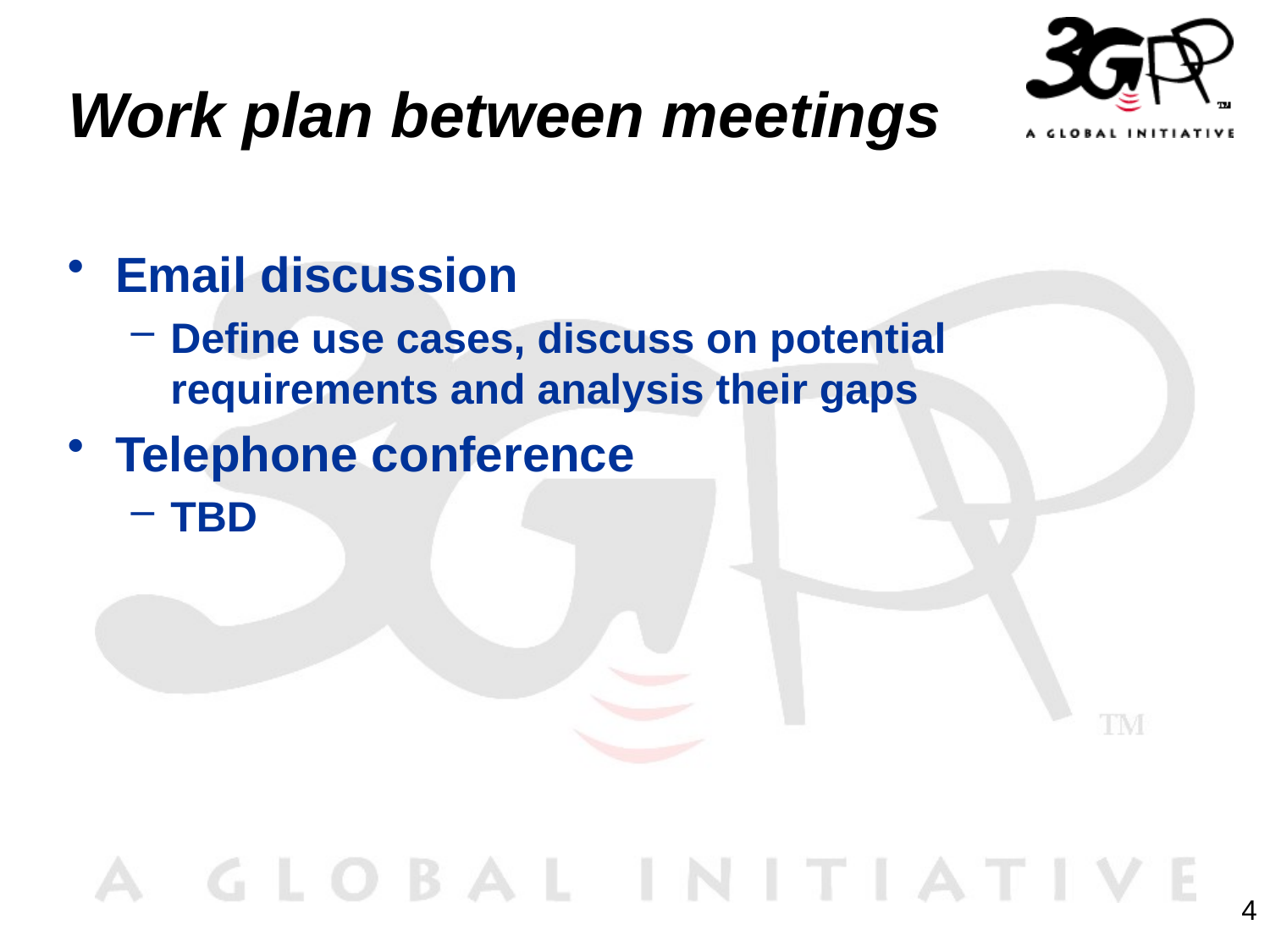

# Work plan between meetings

Email discussion
Define use cases, discuss on potential requirements and analysis their gaps
Telephone conference
TBD

4